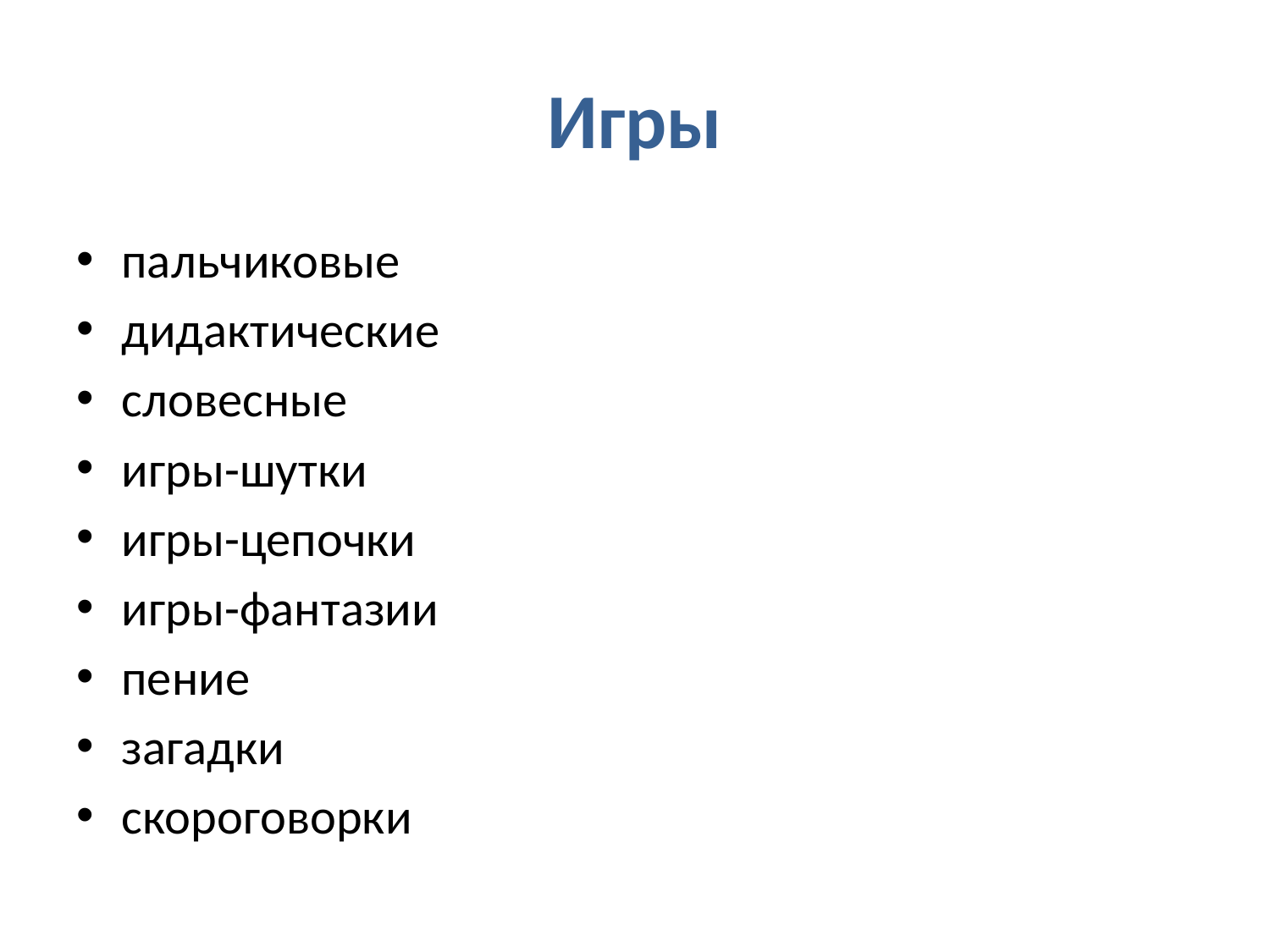

# Игры
пальчиковые
дидактические
словесные
игры-шутки
игры-цепочки
игры-фантазии
пение
загадки
скороговорки